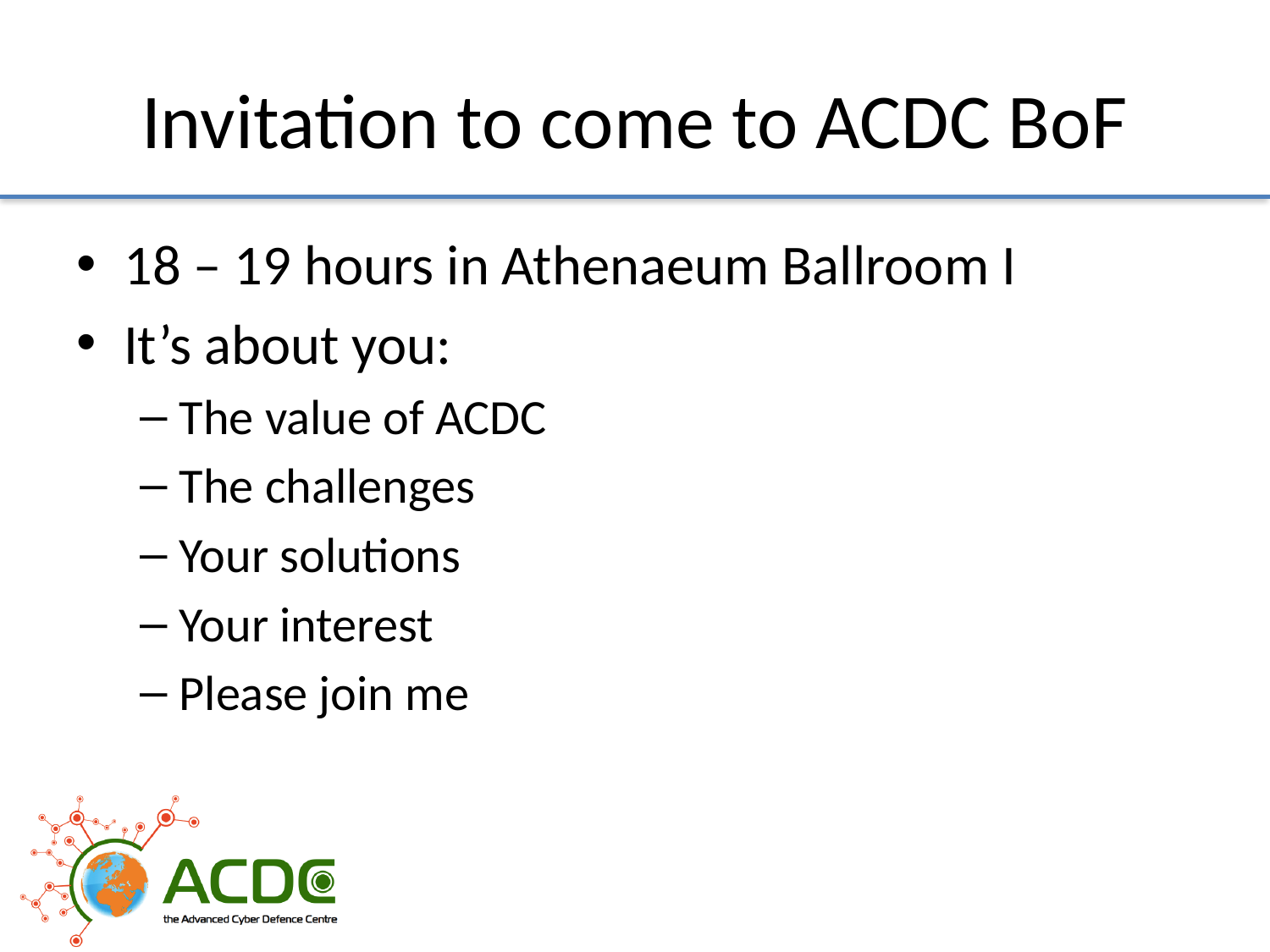

# Invitation to come to ACDC BoF
18 – 19 hours in Athenaeum Ballroom I
It’s about you:
The value of ACDC
The challenges
Your solutions
Your interest
Please join me